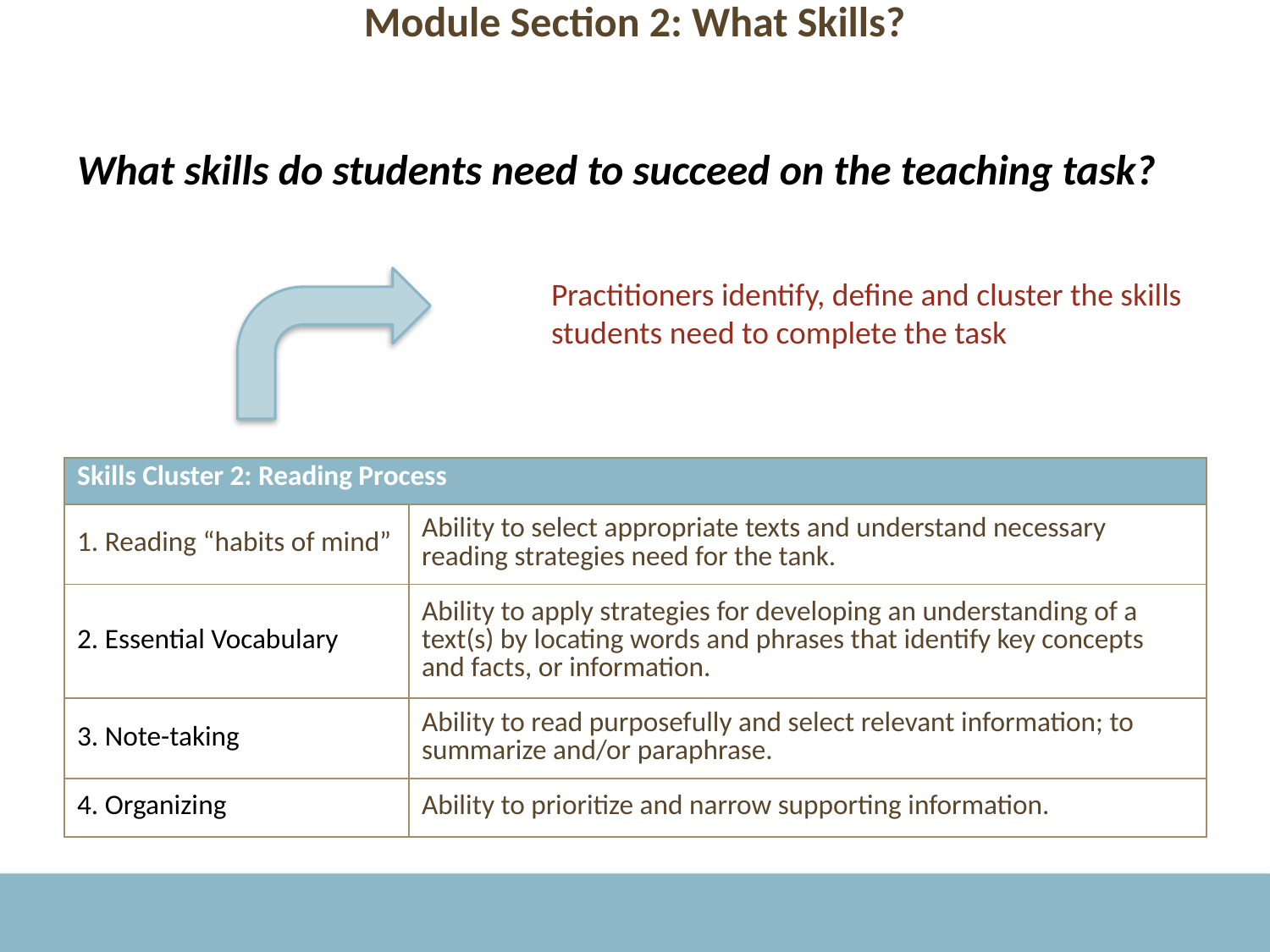

# Module Section 2: What Skills?
What skills do students need to succeed on the teaching task?

Practitioners identify, define and cluster the skills students need to complete the task
| Skills Cluster 2: Reading Process |  |
| --- | --- |
| 1. Reading “habits of mind” | Ability to select appropriate texts and understand necessary reading strategies need for the tank. |
| 2. Essential Vocabulary | Ability to apply strategies for developing an understanding of a text(s) by locating words and phrases that identify key concepts and facts, or information. |
| 3. Note-taking | Ability to read purposefully and select relevant information; to summarize and/or paraphrase. |
| 4. Organizing | Ability to prioritize and narrow supporting information. |